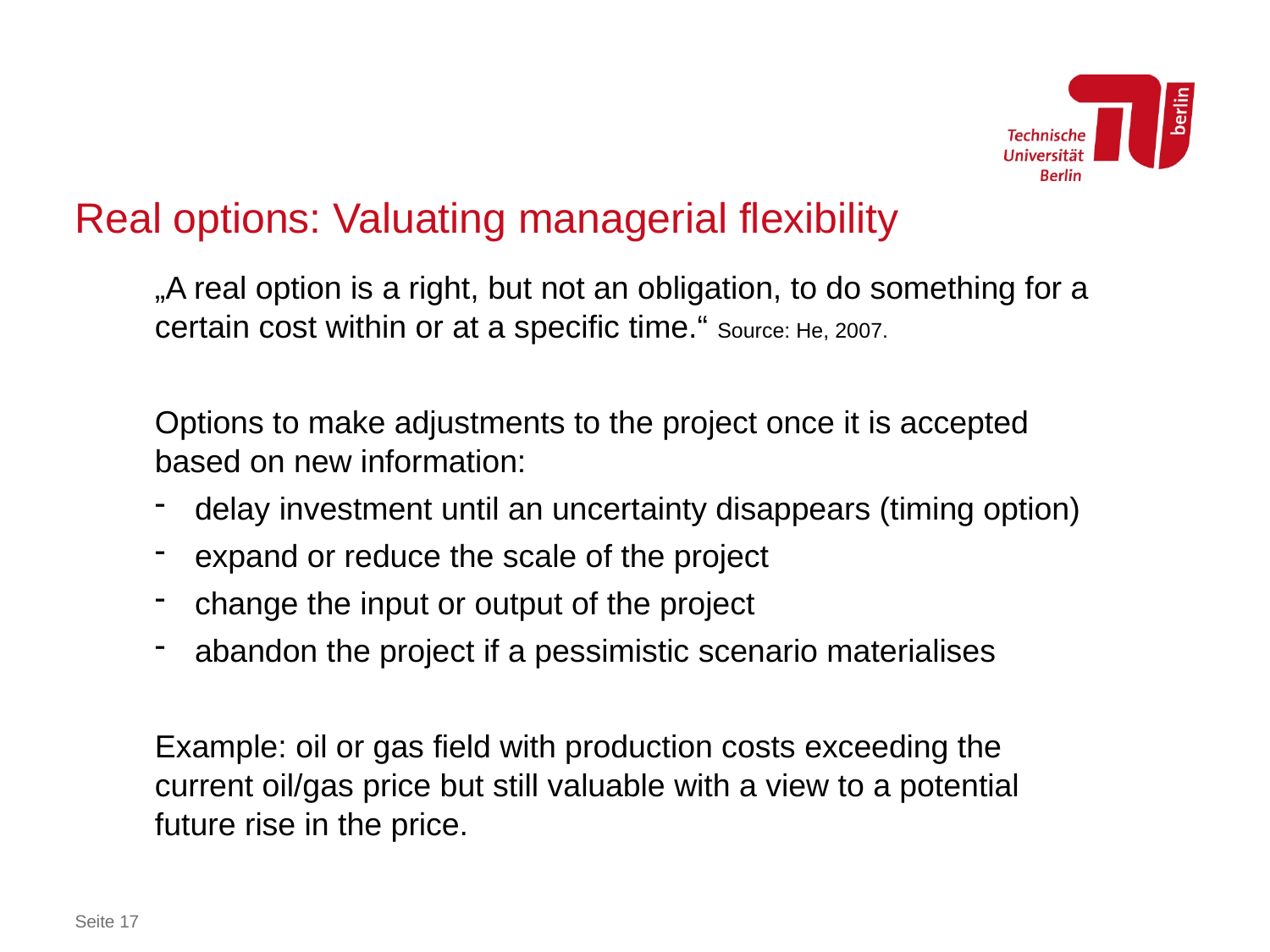

# Real options: Valuating managerial flexibility
„A real option is a right, but not an obligation, to do something for a certain cost within or at a specific time.“ Source: He, 2007.

Options to make adjustments to the project once it is accepted based on new information:
delay investment until an uncertainty disappears (timing option)
expand or reduce the scale of the project
change the input or output of the project
abandon the project if a pessimistic scenario materialises

Example: oil or gas field with production costs exceeding the current oil/gas price but still valuable with a view to a potential future rise in the price.
Seite 17